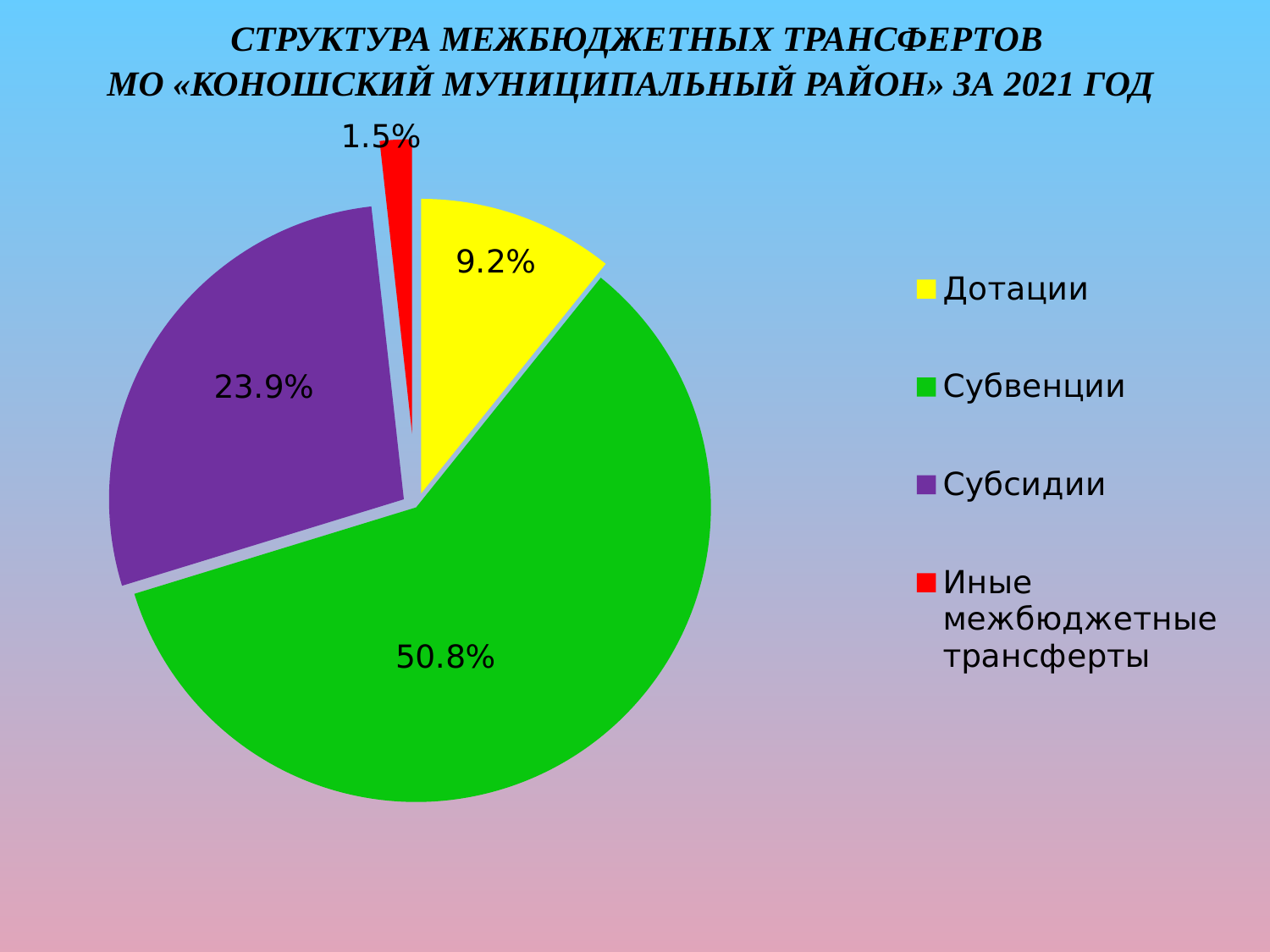

# СТРУКТУРА МЕЖБЮДЖЕТНЫХ ТРАНСФЕРТОВ МО «КОНОШСКИЙ МУНИЦИПАЛЬНЫЙ РАЙОН» ЗА 2021 ГОД

### Chart

| Category | 2021 год |
|---|---|
| Дотации | 0.09200000000000003 |
| Субвенции | 0.508 |
| Субсидии | 0.2390000000000002 |
| Иные межбюджетные трансферты | 0.014999999999999998 |